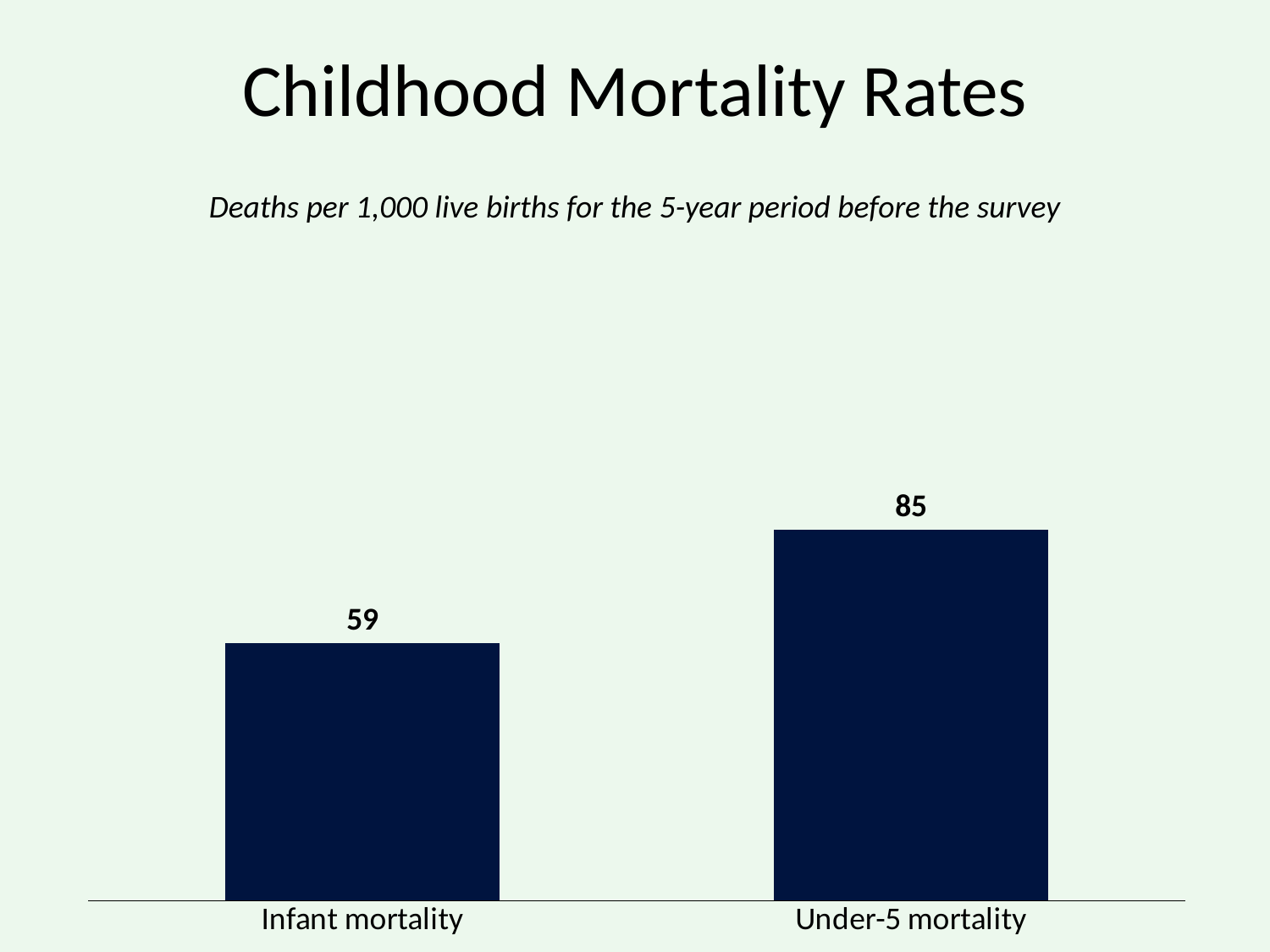

# Childhood Mortality Rates
Deaths per 1,000 live births for the 5-year period before the survey

### Chart

| Category | Column1 |
|---|---|
| Infant mortality | 59.0 |
| Under-5 mortality | 85.0 |